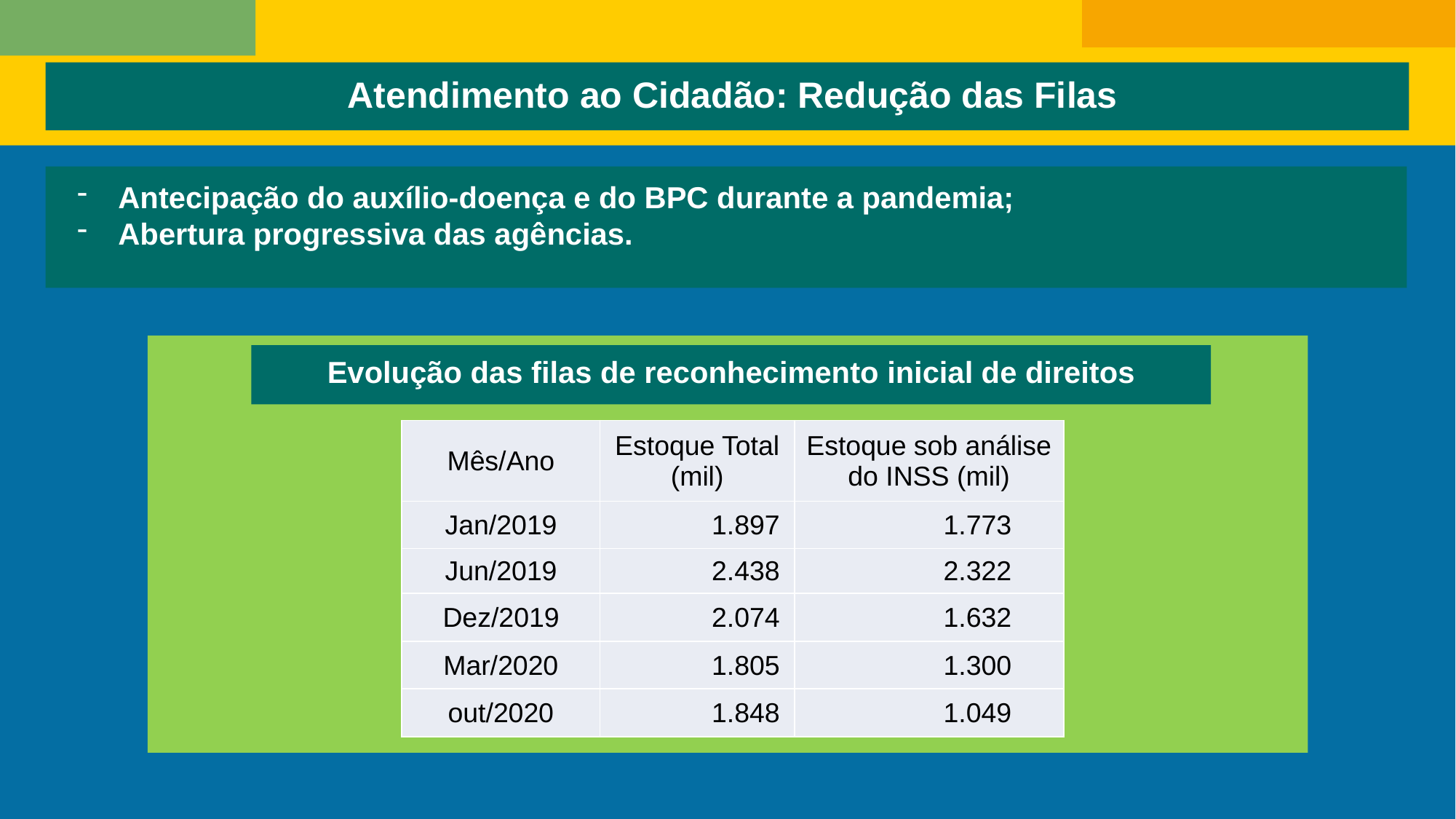

Atendimento ao Cidadão: Redução das Filas

Antecipação do auxílio-doença e do BPC durante a pandemia;
Abertura progressiva das agências.

Evolução das filas de reconhecimento inicial de direitos
| Mês/Ano | Estoque Total (mil) | Estoque sob análise do INSS (mil) |
| --- | --- | --- |
| Jan/2019 | 1.897 | 1.773 |
| Jun/2019 | 2.438 | 2.322 |
| Dez/2019 | 2.074 | 1.632 |
| Mar/2020 | 1.805 | 1.300 |
| out/2020 | 1.848 | 1.049 |